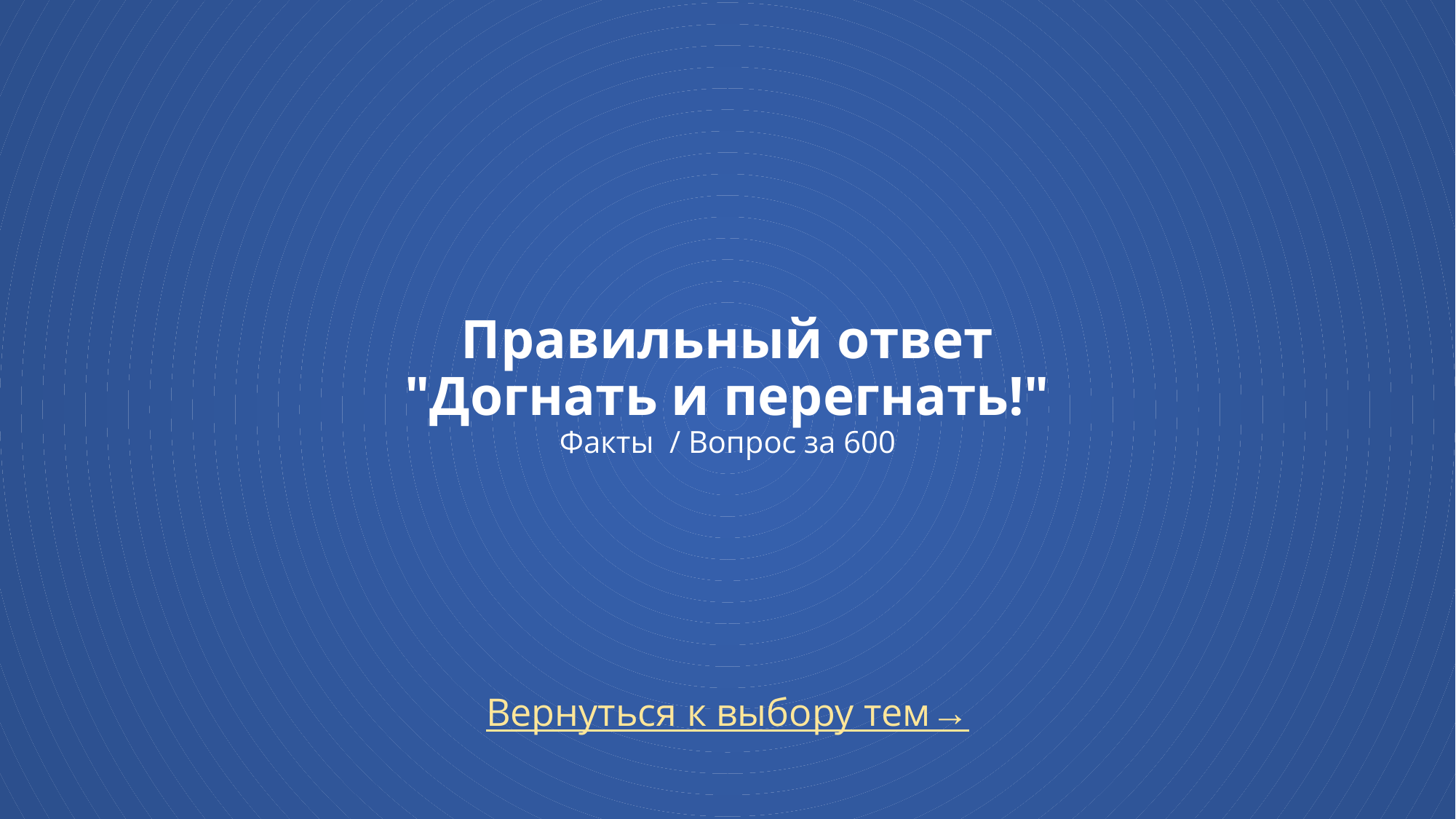

# Правильный ответ "Догнать и перегнать!" Факты  / Вопрос за 600
Вернуться к выбору тем→